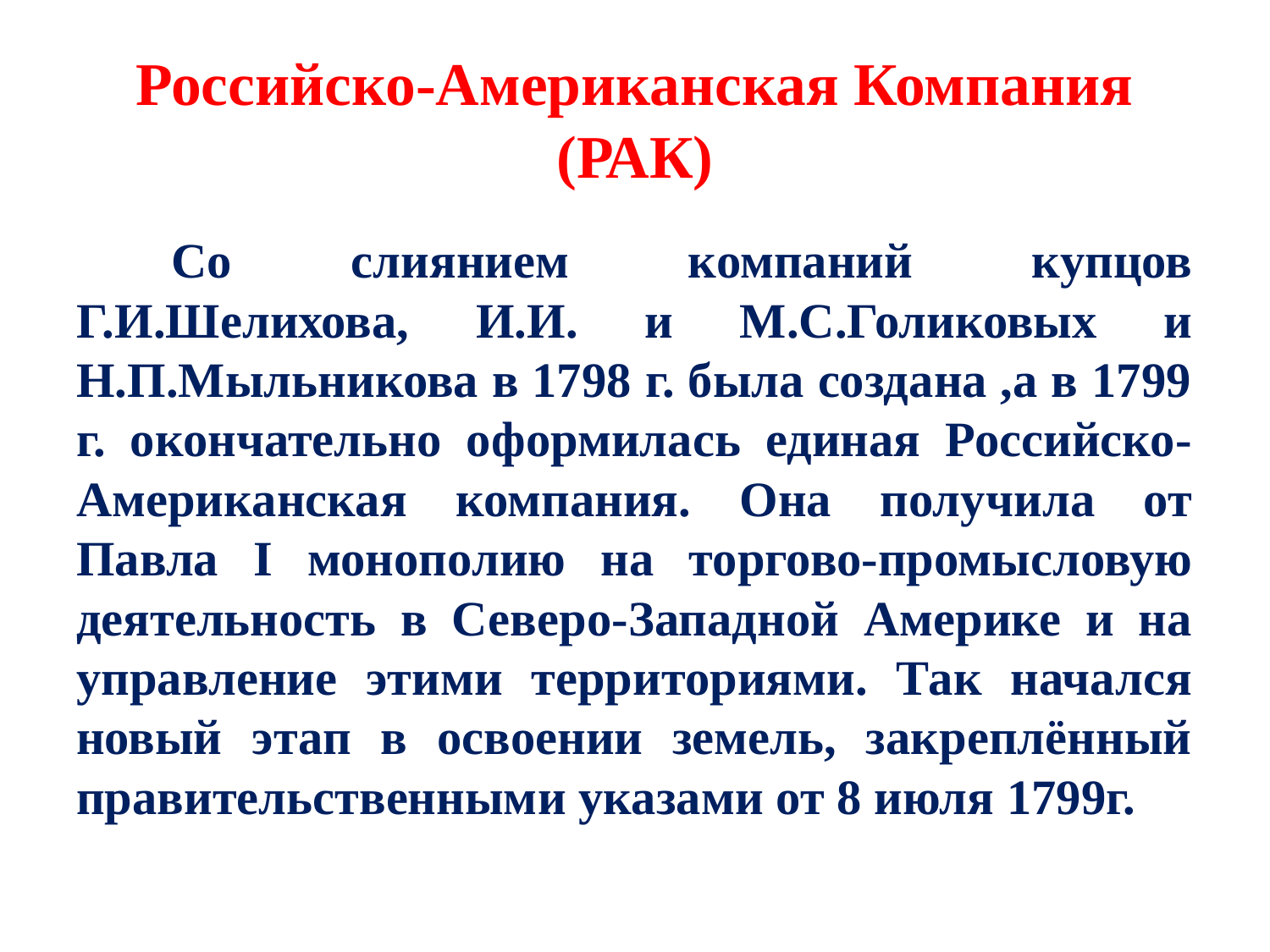

# Российско-Американская Компания (РАК)
Со слиянием компаний купцов Г.И.Шелихова, И.И. и М.С.Голиковых и Н.П.Мыльникова в 1798 г. была создана ,а в 1799 г. окончательно оформилась единая Российско-Американская компания. Она получила от Павла I монополию на торгово-промысловую деятельность в Северо-Западной Америке и на управление этими территориями. Так начался новый этап в освоении земель, закреплённый правительственными указами от 8 июля 1799г.